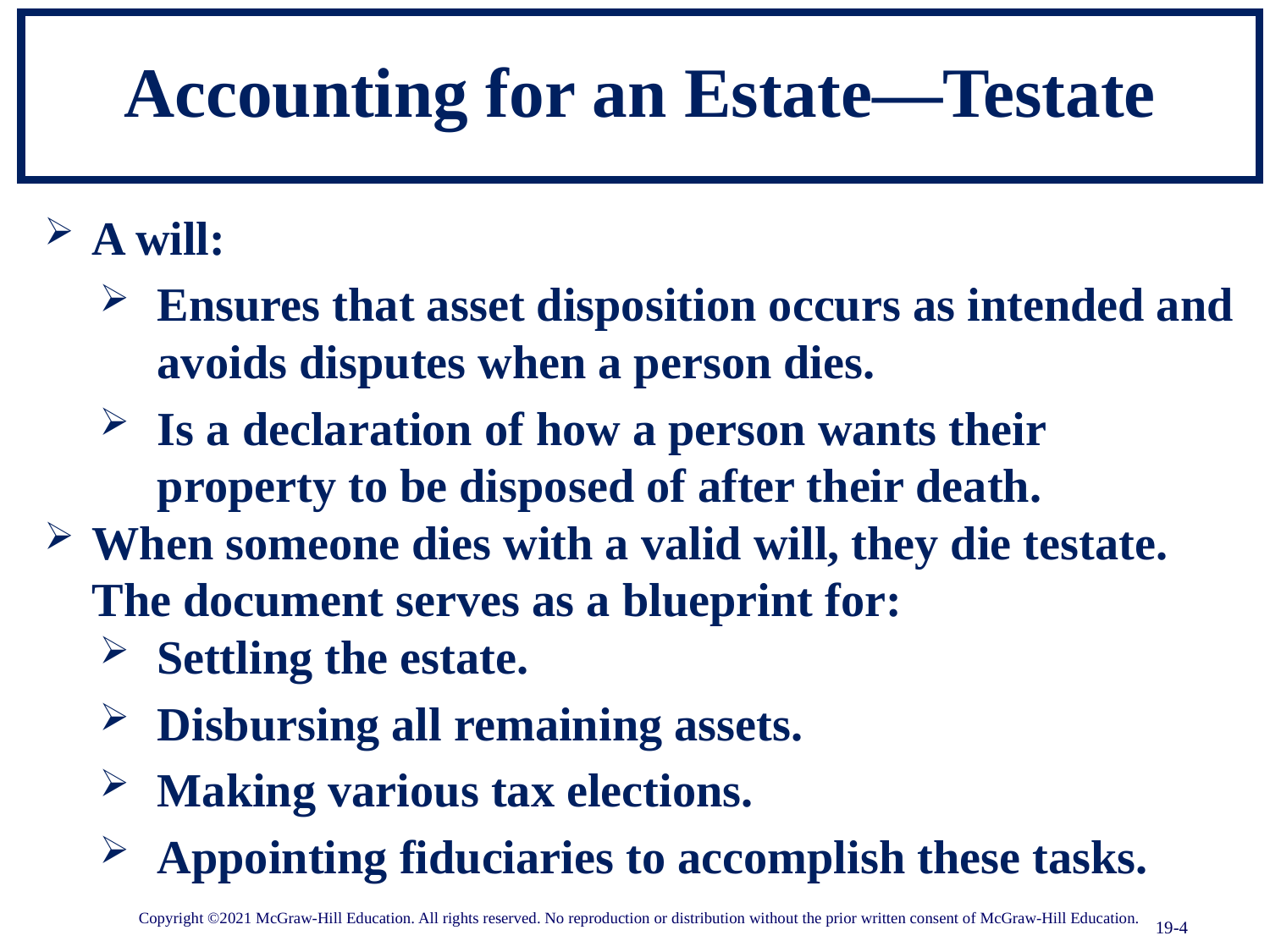

# Accounting for an Estate—Testate
A will:
Ensures that asset disposition occurs as intended and avoids disputes when a person dies.
Is a declaration of how a person wants their property to be disposed of after their death.
When someone dies with a valid will, they die testate. The document serves as a blueprint for:
Settling the estate.
Disbursing all remaining assets.
Making various tax elections.
Appointing fiduciaries to accomplish these tasks.
Copyright ©2021 McGraw-Hill Education. All rights reserved. No reproduction or distribution without the prior written consent of McGraw-Hill Education.
19-4